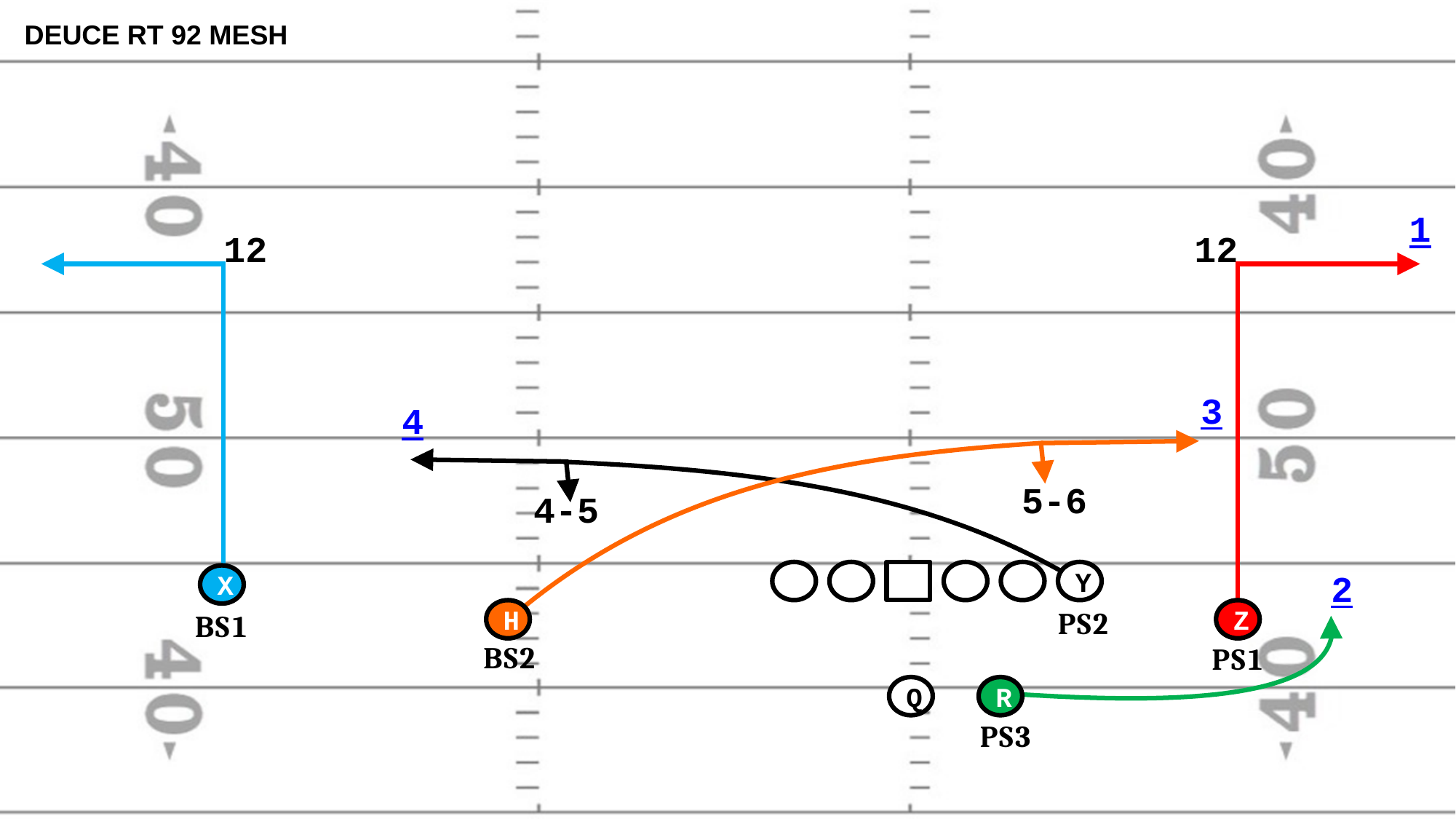

DEUCE RT 92 MESH
1
12
12

3
4

5-6
4-5

Y
X
2
H
PS2
Z
BS1

BS2
PS1
Q
R
PS3